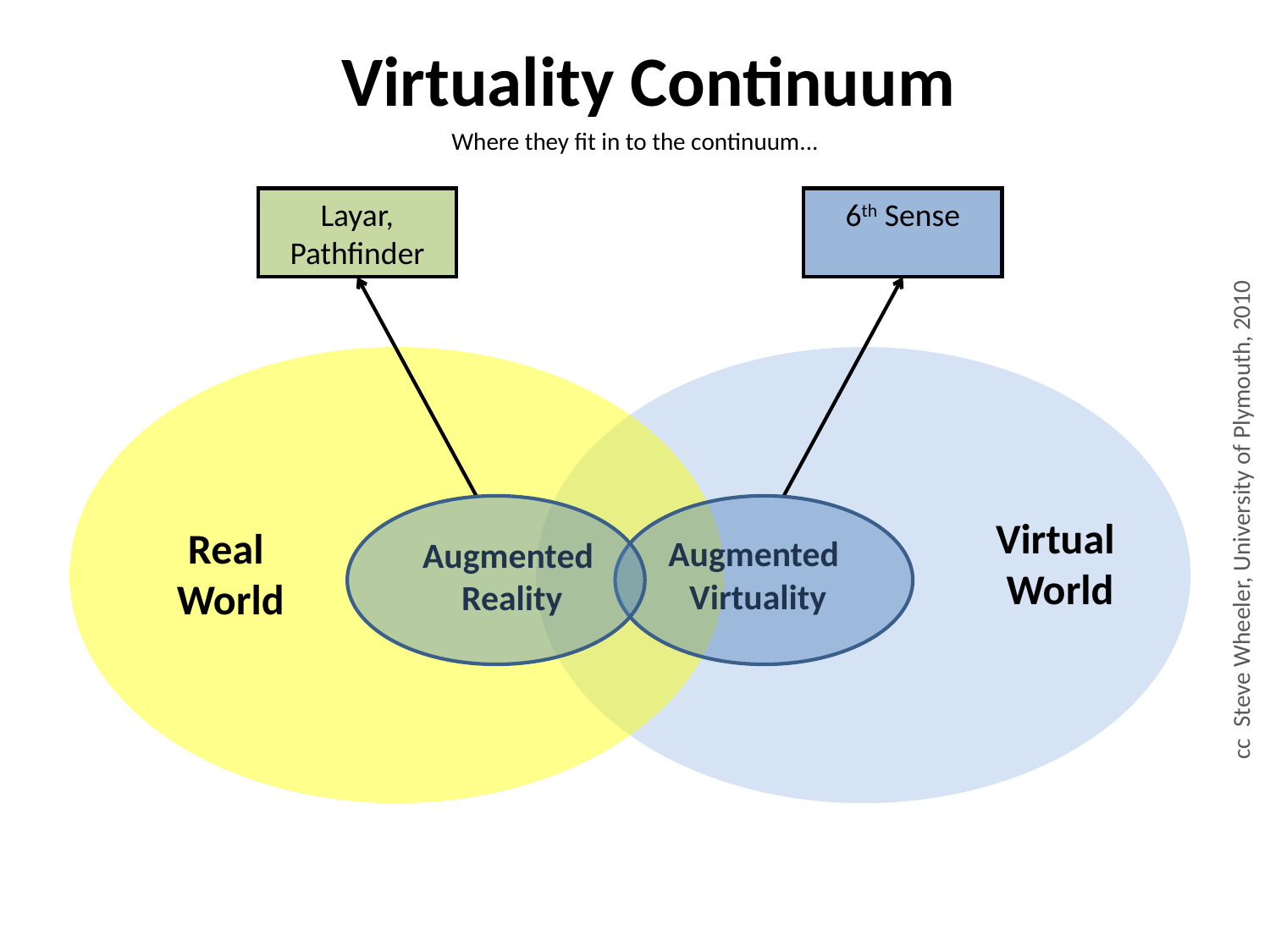

Virtuality Continuum
Where they fit in to the continuum...
Layar,
Pathfinder
6th Sense

cc  Steve Wheeler, University of Plymouth, 2010
Virtual
World
Real
World
Augmented
Virtuality
Augmented
Reality